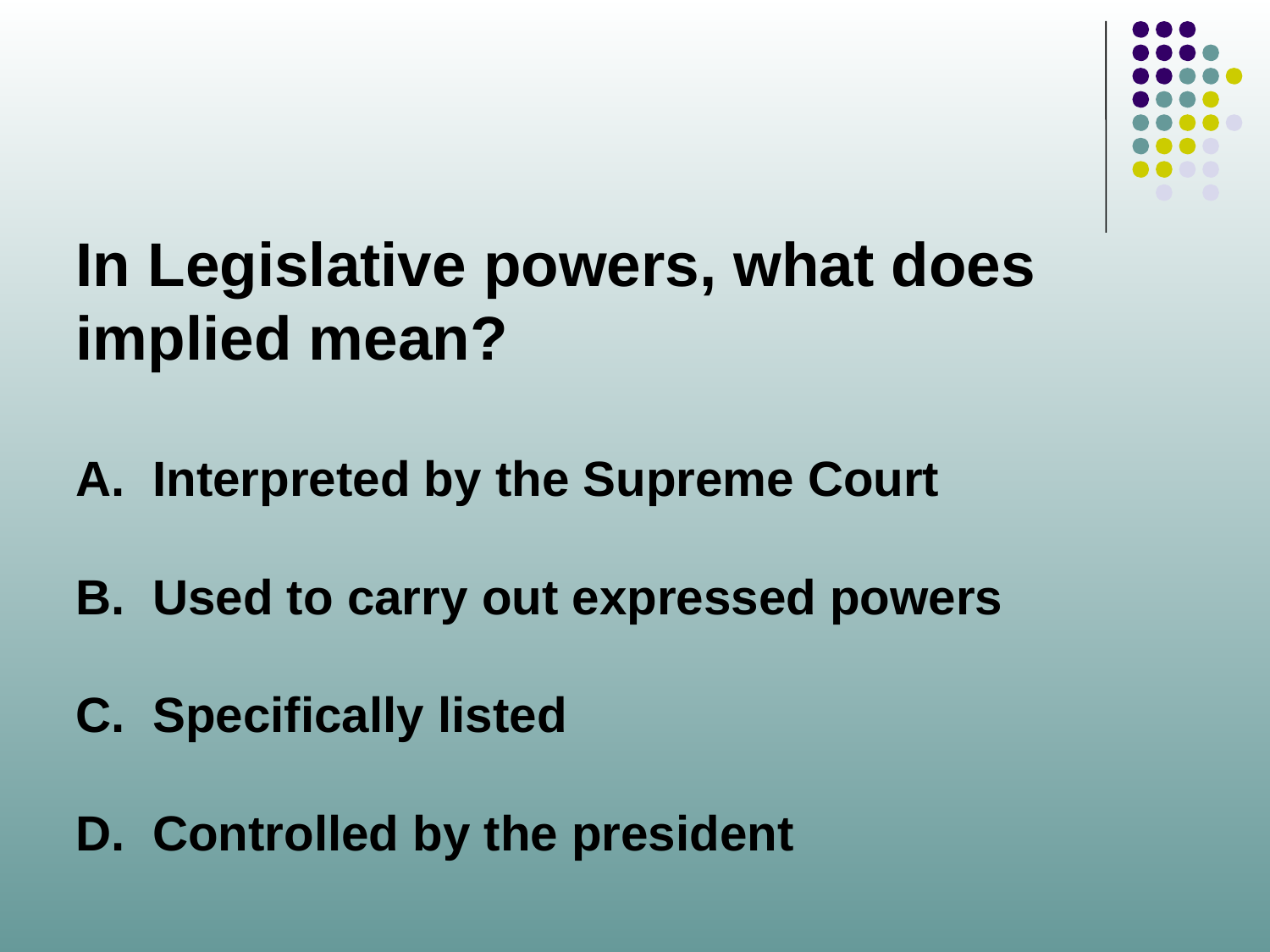

In Legislative powers, what does implied mean?
A.  Interpreted by the Supreme Court
B.  Used to carry out expressed powers
C.  Specifically listed
D.  Controlled by the president